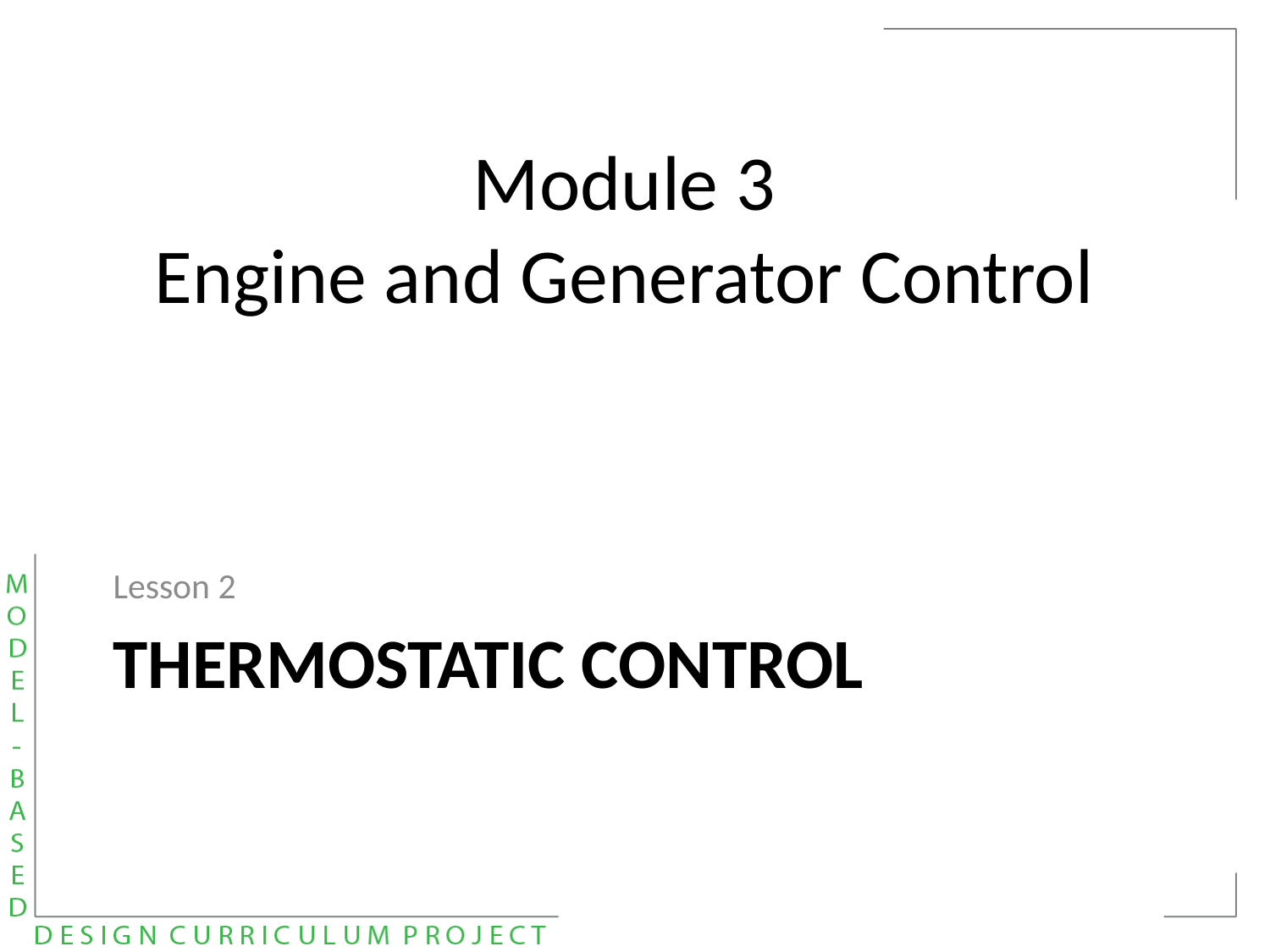

Module 3
Engine and Generator Control
Lesson 2
# Thermostatic control